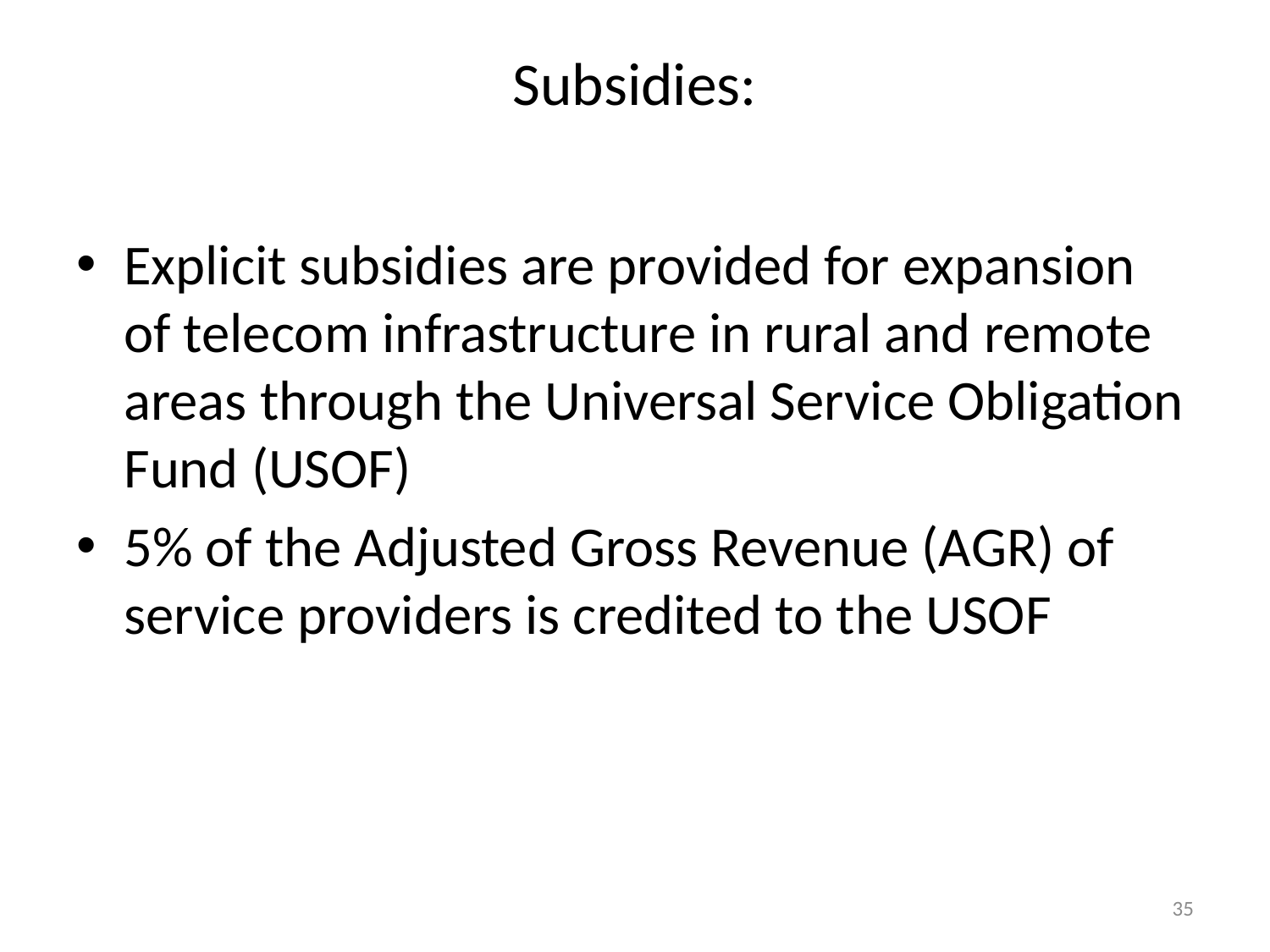

# Subsidies:
Explicit subsidies are provided for expansion of telecom infrastructure in rural and remote areas through the Universal Service Obligation Fund (USOF)
5% of the Adjusted Gross Revenue (AGR) of service providers is credited to the USOF

35